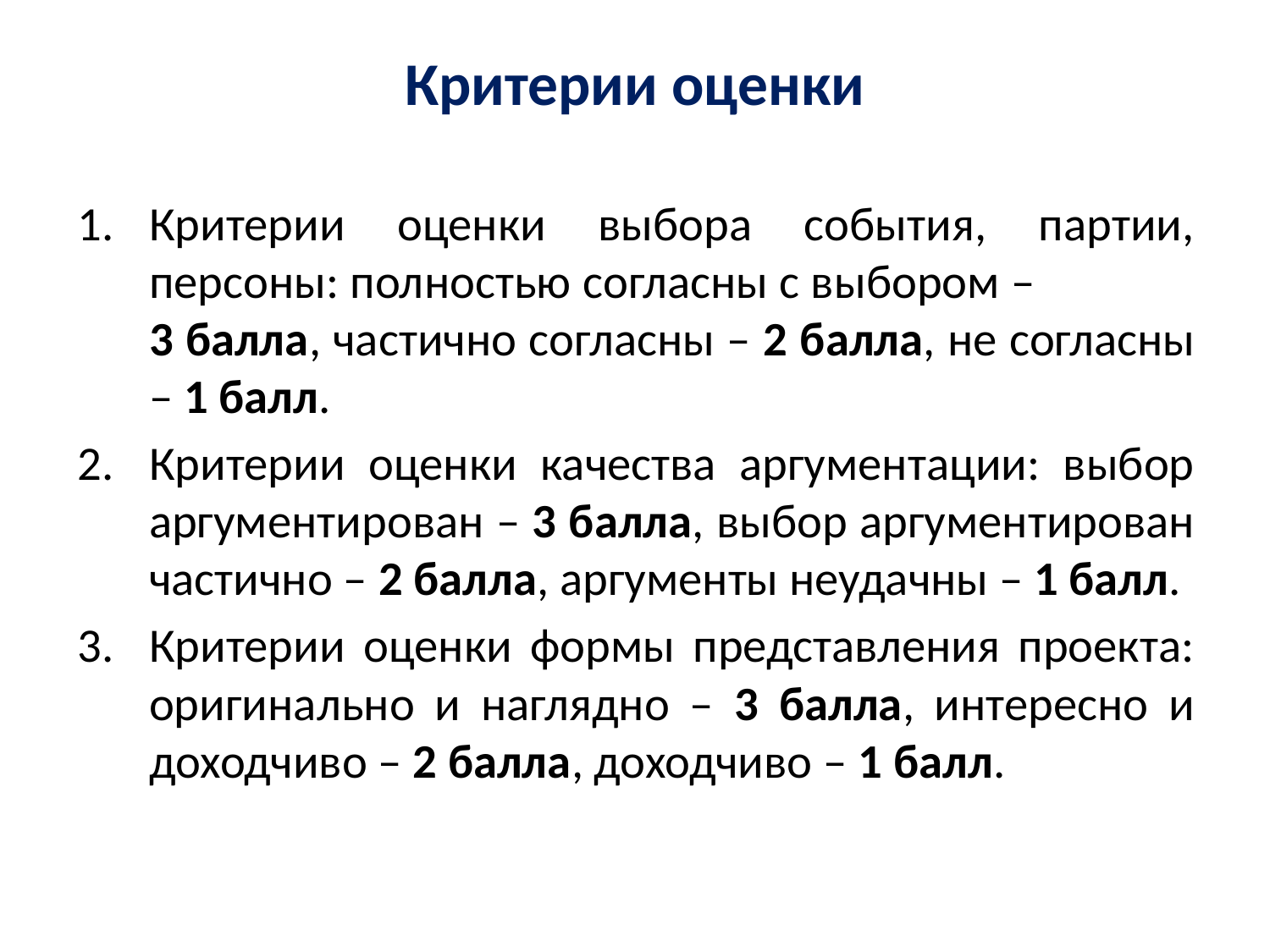

# Критерии оценки
Критерии оценки выбора события, партии, персоны: полностью согласны с выбором –               3 балла, частично согласны – 2 балла, не согласны – 1 балл.
Критерии оценки качества аргументации: выбор аргументирован – 3 балла, выбор аргументирован частично – 2 балла, аргументы неудачны – 1 балл.
Критерии оценки формы представления проекта: оригинально и наглядно – 3 балла, интересно и доходчиво – 2 балла, доходчиво – 1 балл.